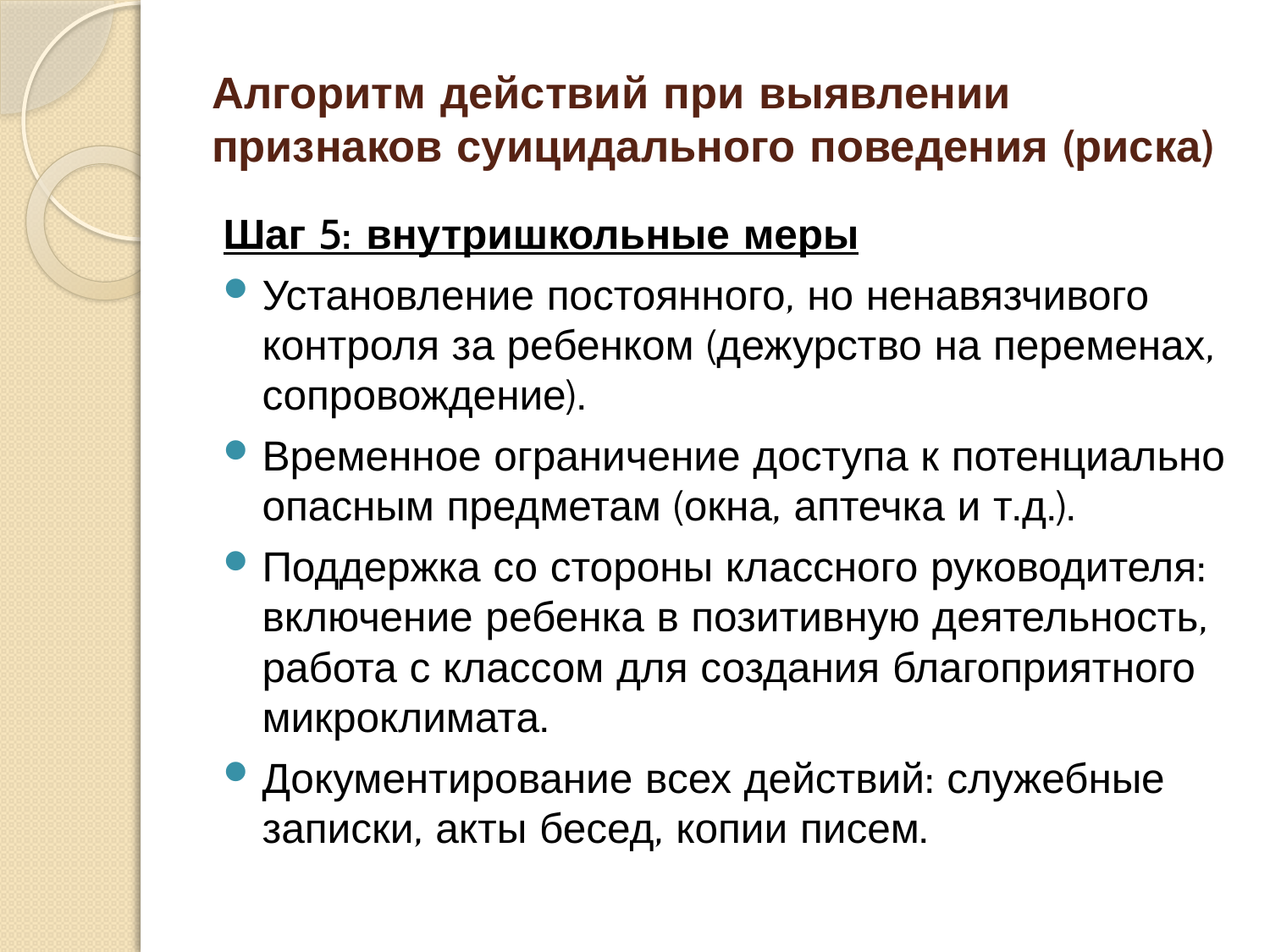

# Алгоритм действий при выявлении признаков суицидального поведения (риска)
Шаг 5: внутришкольные меры
Установление постоянного, но ненавязчивого контроля за ребенком (дежурство на переменах, сопровождение).
Временное ограничение доступа к потенциально опасным предметам (окна, аптечка и т.д.).
Поддержка со стороны классного руководителя: включение ребенка в позитивную деятельность, работа с классом для создания благоприятного микроклимата.
Документирование всех действий: служебные записки, акты бесед, копии писем.